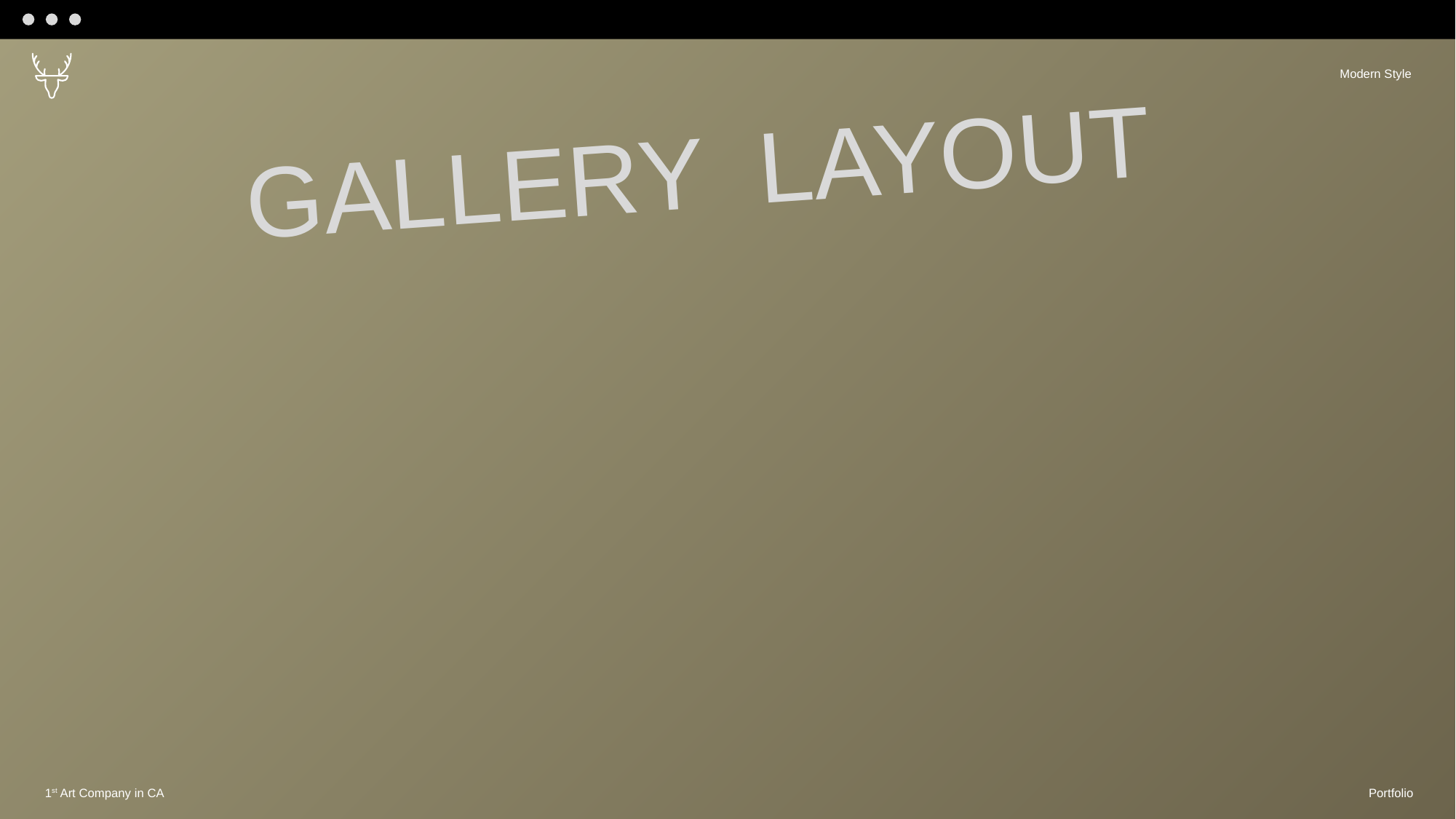

Modern Style
GALLERY  LAYOUT

1st Art Company in CA
Portfolio